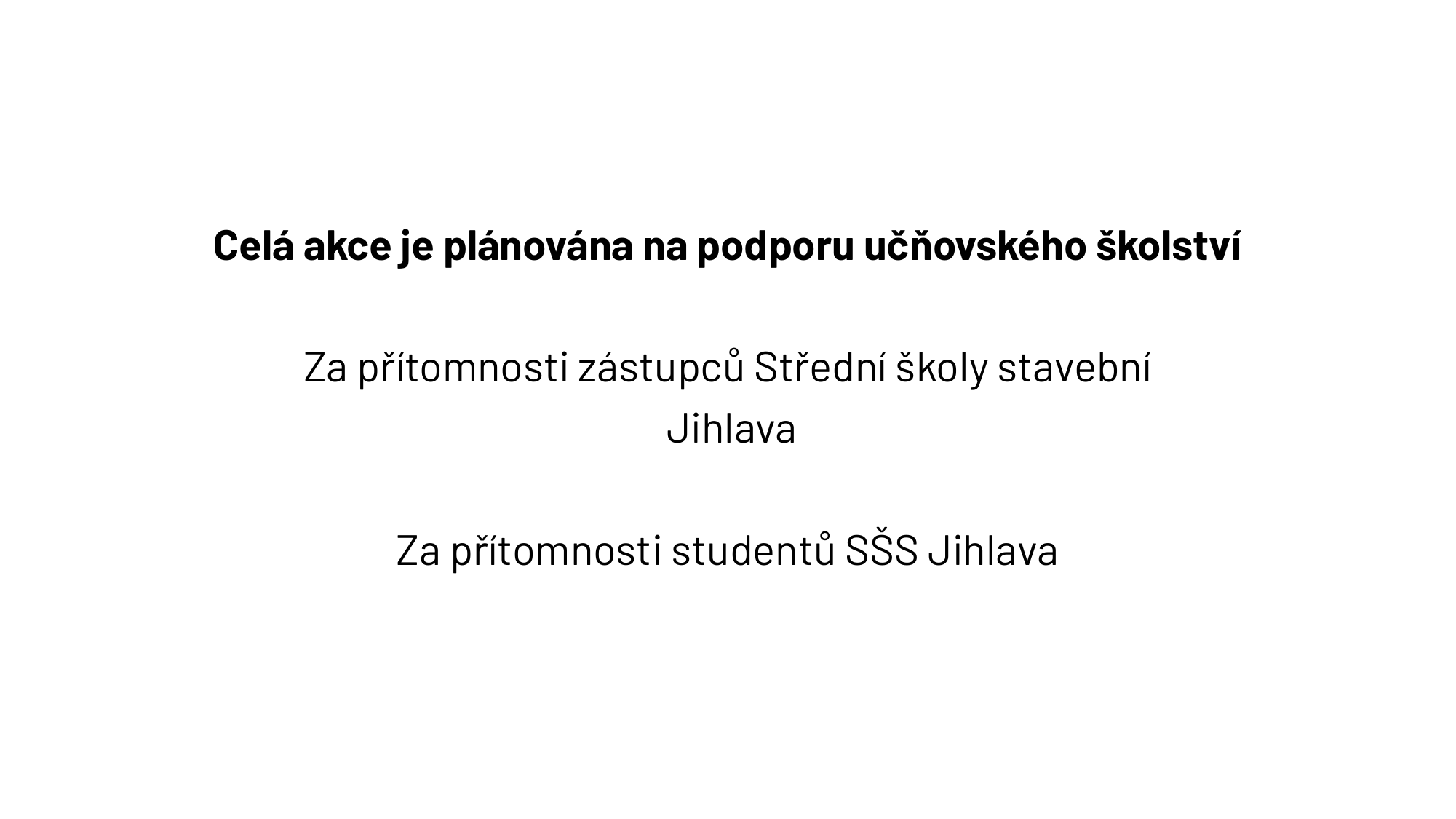

#
 Celá akce je plánována na podporu učňovského školství

Za přítomnosti zástupců Střední školy stavební
 Jihlava

Za přítomnosti studentů SŠS Jihlava